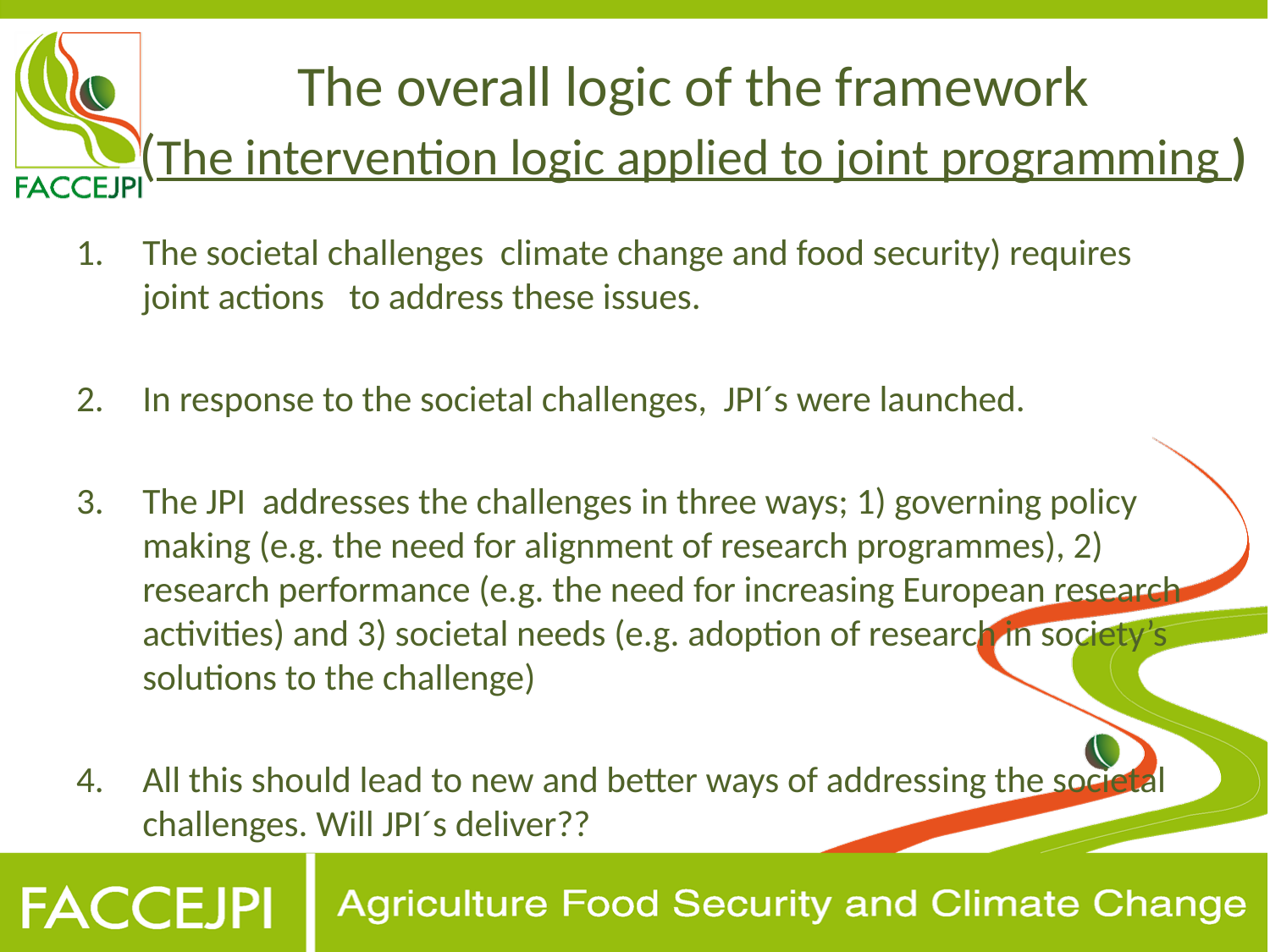

# The overall logic of the framework (The intervention logic applied to joint programming )
The societal challenges  climate change and food security) requires joint actions   to address these issues.

In response to the societal challenges,  JPI´s were launched.

The JPI  addresses the challenges in three ways; 1) governing policy making (e.g. the need for alignment of research programmes), 2) research performance (e.g. the need for increasing European research activities) and 3) societal needs (e.g. adoption of research in society’s solutions to the challenge)

All this should lead to new and better ways of addressing the societal challenges. Will JPI´s deliver??